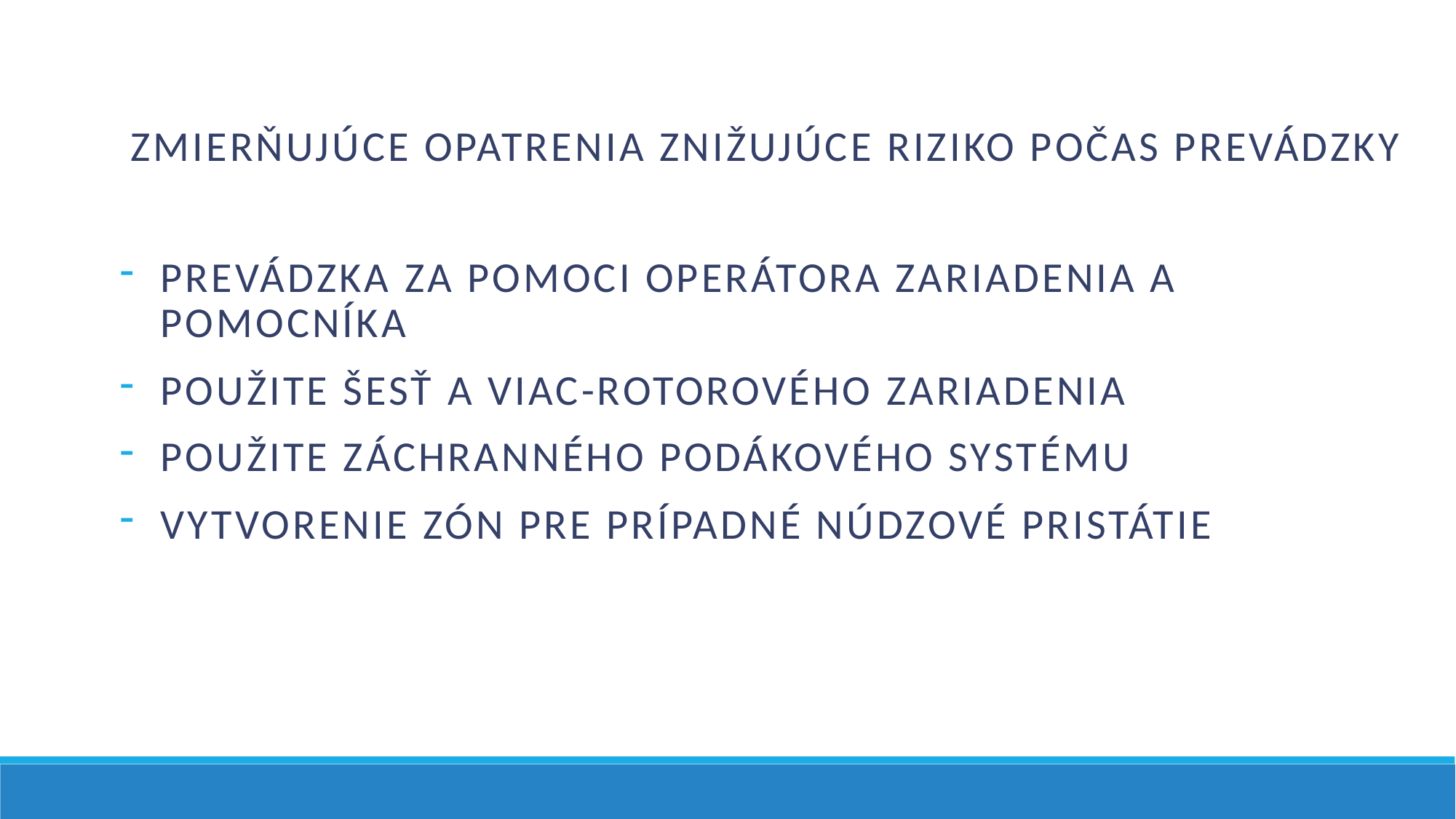

ZMIERŇUJÚCE OPATRENIA ZNIŽUJÚCE RIZIKO POČAS PREVÁDZKY
PREVÁDZKA ZA POMOCI OPERÁTORA ZARIADENIA A POMOCNÍKA
POUŽITE ŠESŤ A VIAC-ROTOROVÉHO ZARIADENIA
POUŽITE ZÁCHRANNÉHO PODÁKOVÉHO SYSTÉMU
VYTVORENIE ZÓN PRE PRÍPADNÉ NÚDZOVÉ PRISTÁTIE